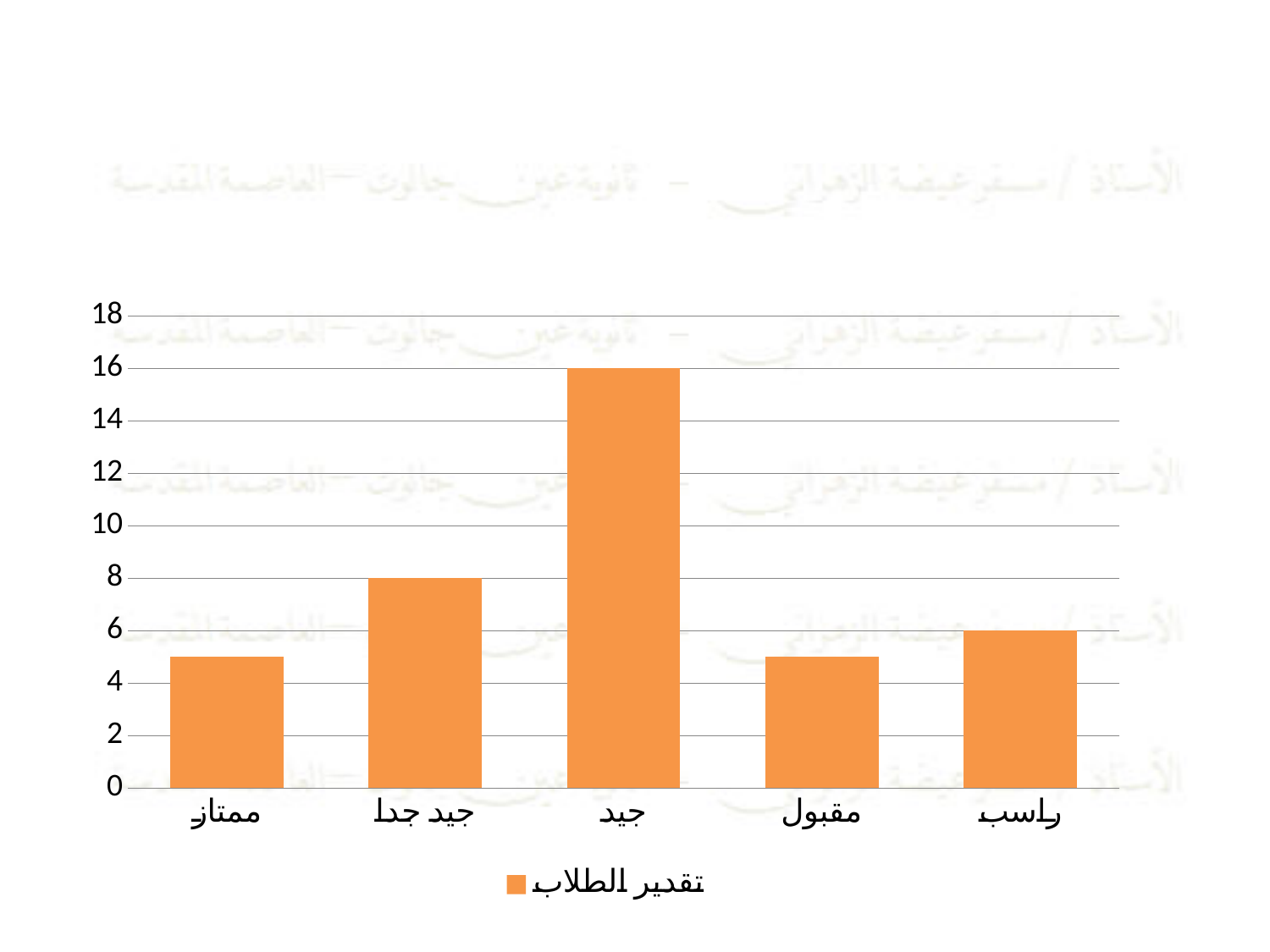

### Chart

| Category | تقدير الطلاب |
|---|---|
| ممتاز | 5.0 |
| جيد جدا | 8.0 |
| جيد | 16.0 |
| مقبول | 5.0 |
| راسب | 6.0 |